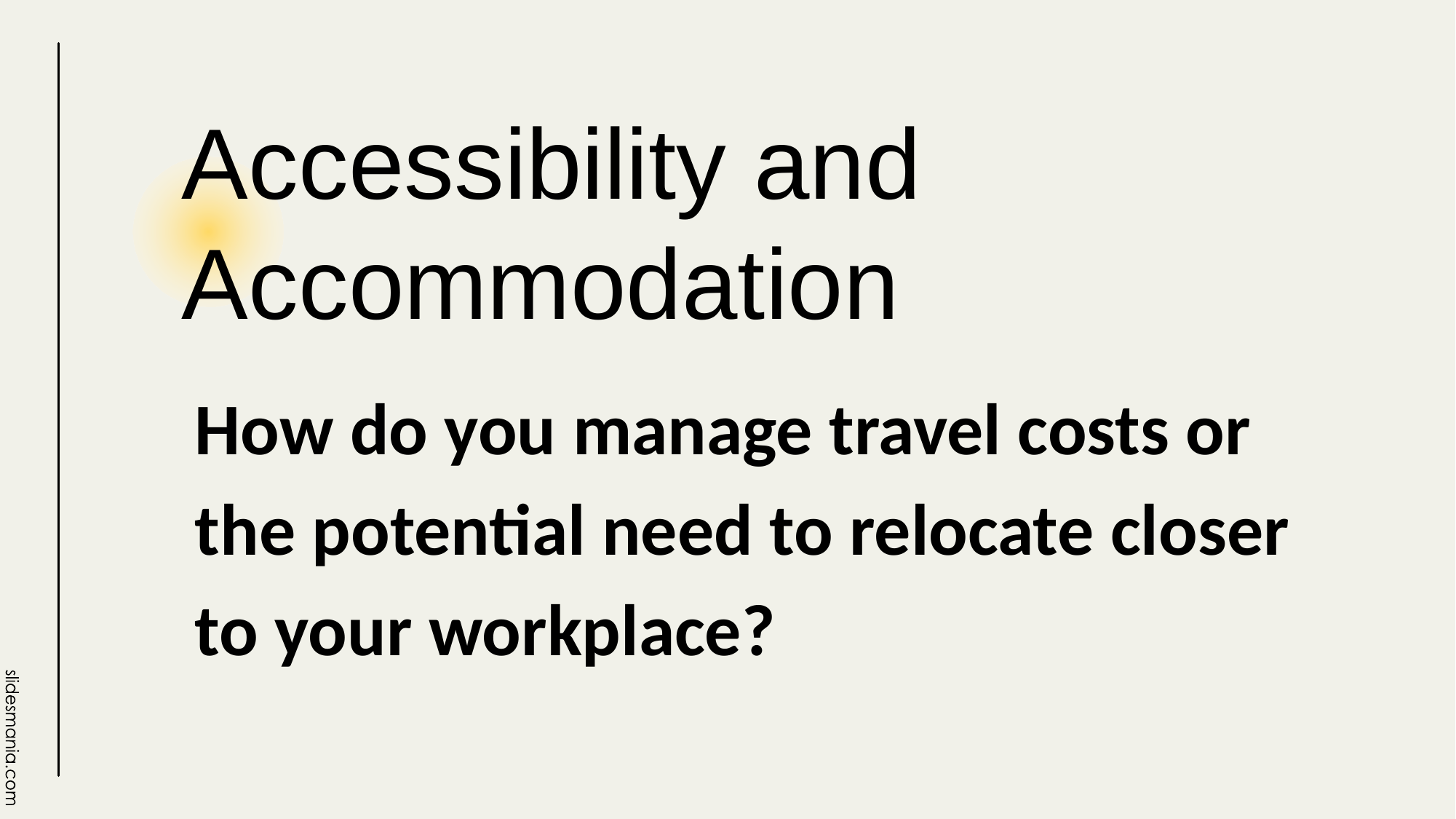

# Accessibility and Accommodation

How do you manage travel costs or the potential need to relocate closer to your workplace?